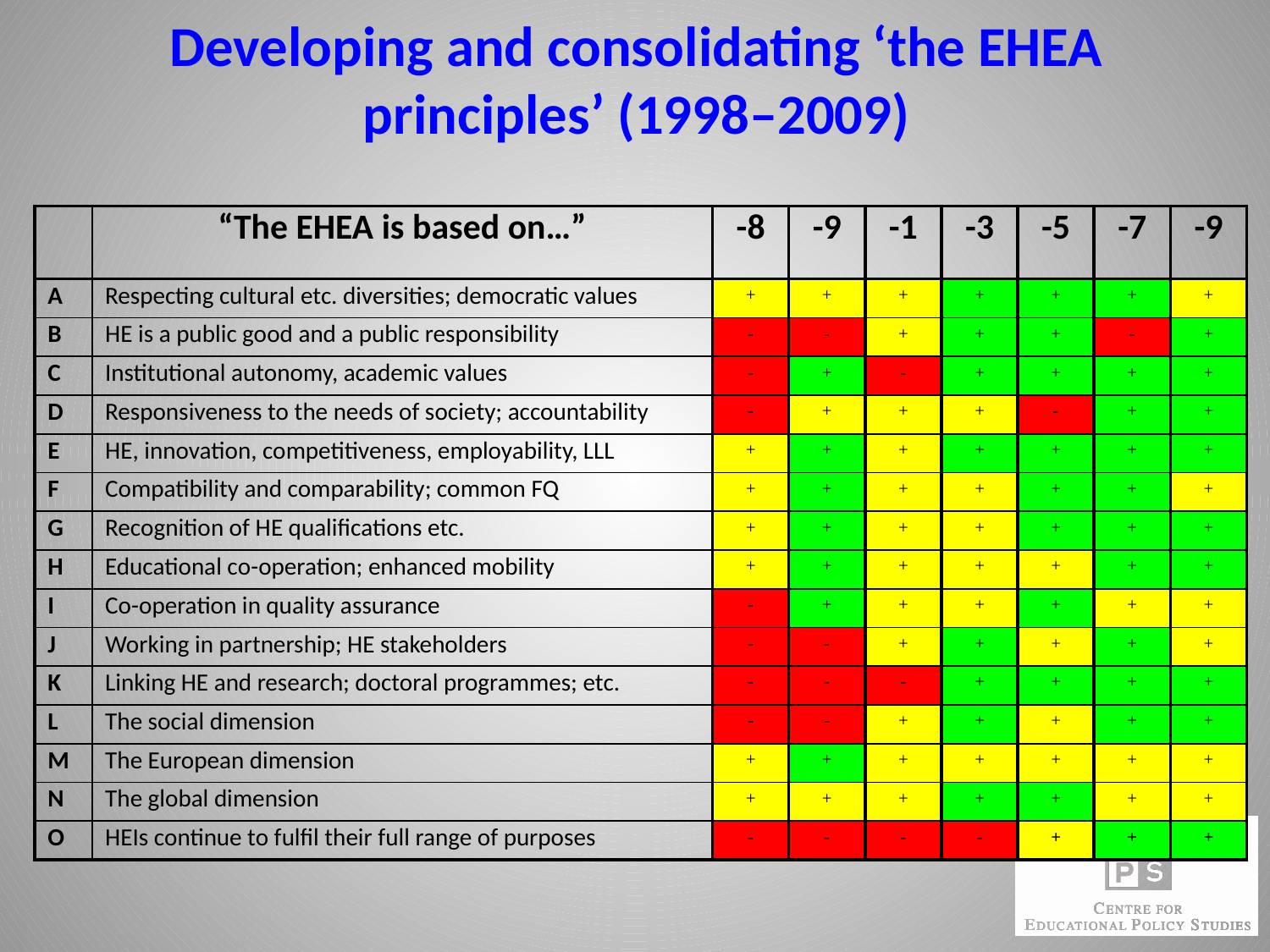

Developing and consolidating ‘the EHEA principles’ (1998–2009)

|  | “The EHEA is based on…” | -8 | -9 | -1 | -3 | -5 | -7 | -9 |
| --- | --- | --- | --- | --- | --- | --- | --- | --- |
| A | Respecting cultural etc. diversities; democratic values | + | + | + | + | + | + | + |
| B | HE is a public good and a public responsibility | - | - | + | + | + | - | + |
| C | Institutional autonomy, academic values | - | + | - | + | + | + | + |
| D | Responsiveness to the needs of society; accountability | - | + | + | + | - | + | + |
| E | HE, innovation, competitiveness, employability, LLL | + | + | + | + | + | + | + |
| F | Compatibility and comparability; common FQ | + | + | + | + | + | + | + |
| G | Recognition of HE qualifications etc. | + | + | + | + | + | + | + |
| H | Educational co-operation; enhanced mobility | + | + | + | + | + | + | + |
| I | Co-operation in quality assurance | - | + | + | + | + | + | + |
| J | Working in partnership; HE stakeholders | - | - | + | + | + | + | + |
| K | Linking HE and research; doctoral programmes; etc. | - | - | - | + | + | + | + |
| L | The social dimension | - | - | + | + | + | + | + |
| M | The European dimension | + | + | + | + | + | + | + |
| N | The global dimension | + | + | + | + | + | + | + |
| O | HEIs continue to fulfil their full range of purposes | - | - | - | - | + | + | + |